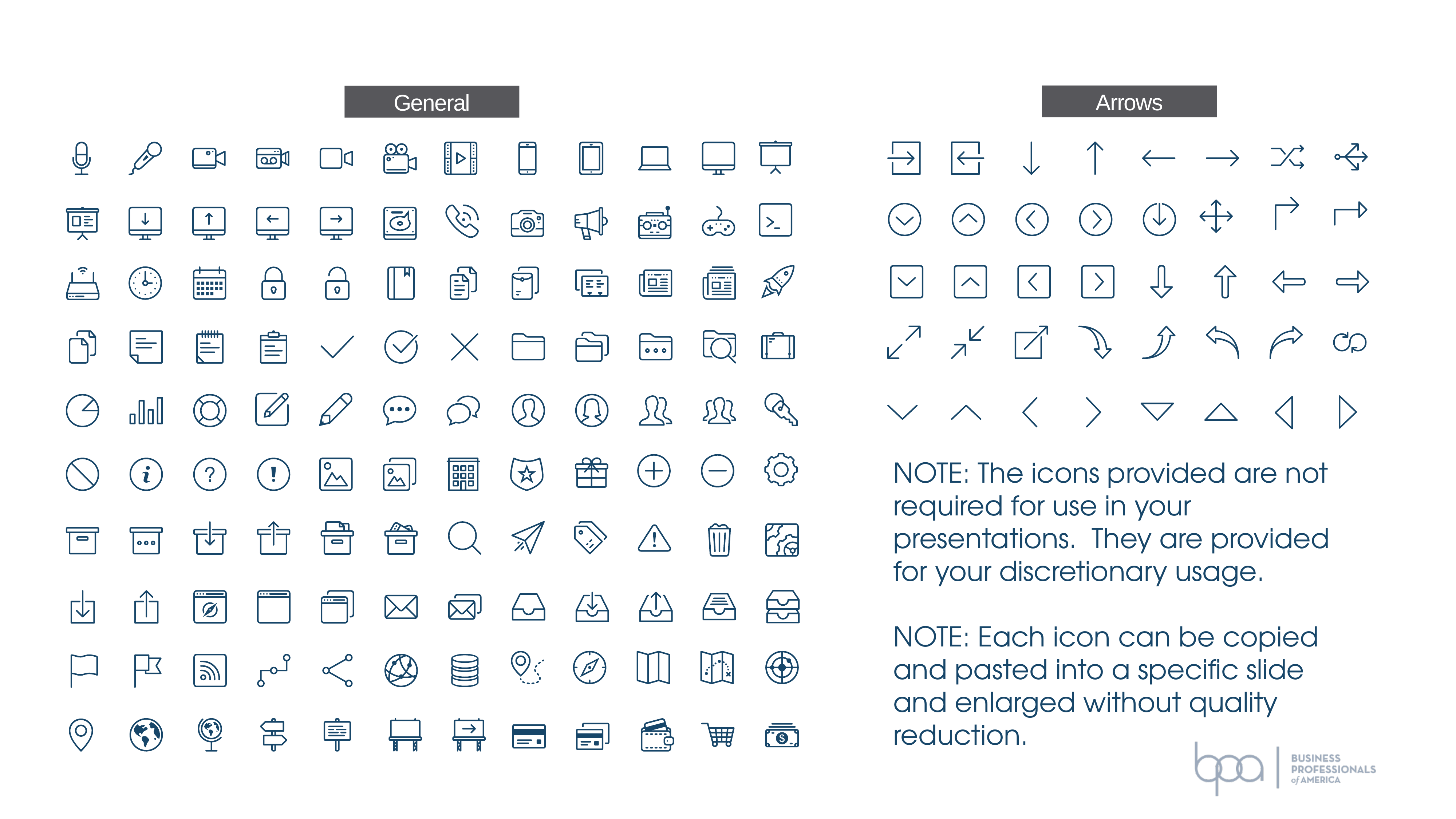

Arrows
General

Miscellaneous

NOTE: The icons provided are not required for use in your presentations.  They are provided for your discretionary usage.

NOTE: Each icon can be copied and pasted into a specific slide and enlarged without quality reduction.